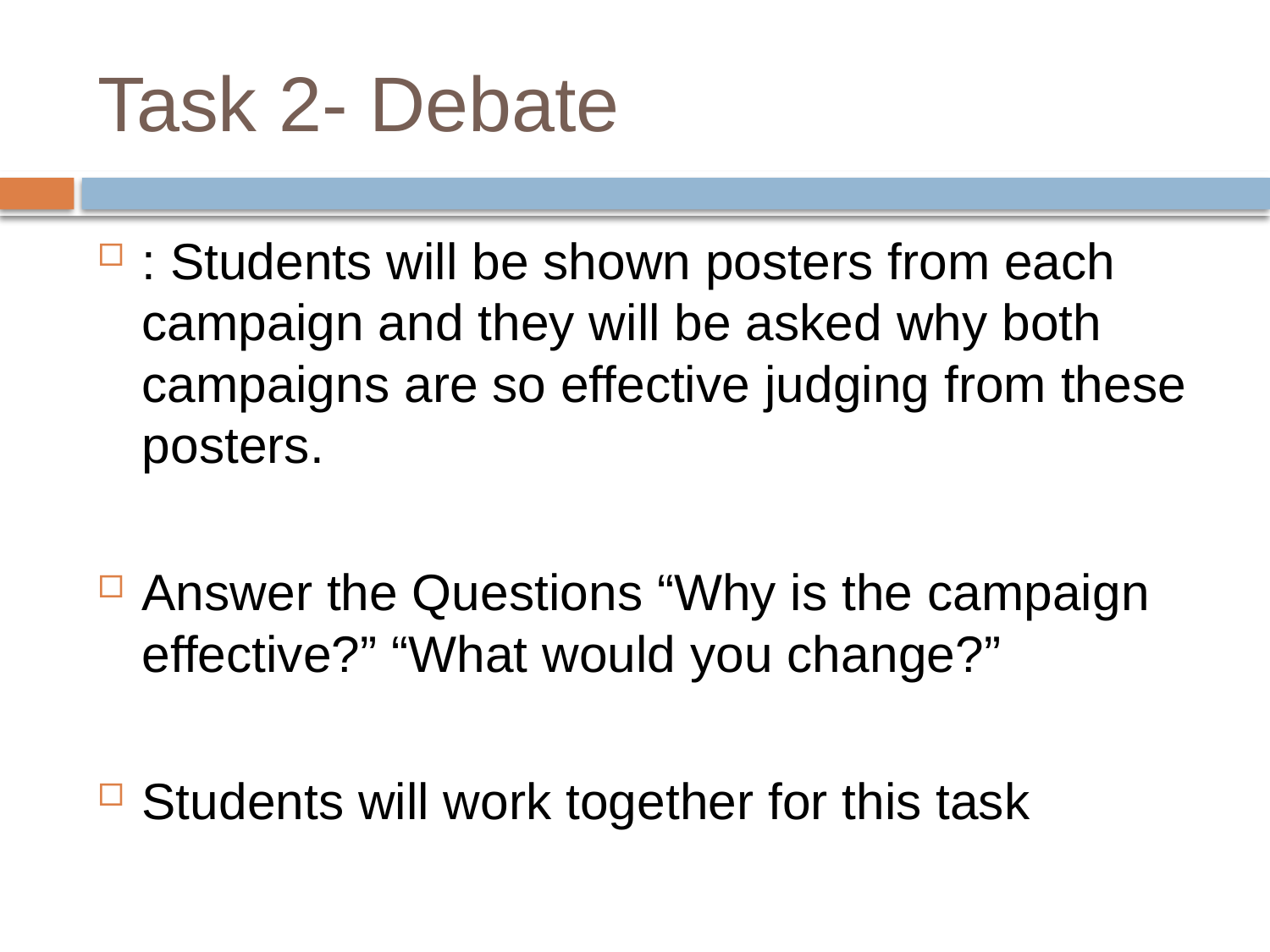

# Task 2- Debate
: Students will be shown posters from each campaign and they will be asked why both campaigns are so effective judging from these posters.

Answer the Questions “Why is the campaign effective?” “What would you change?”

Students will work together for this task